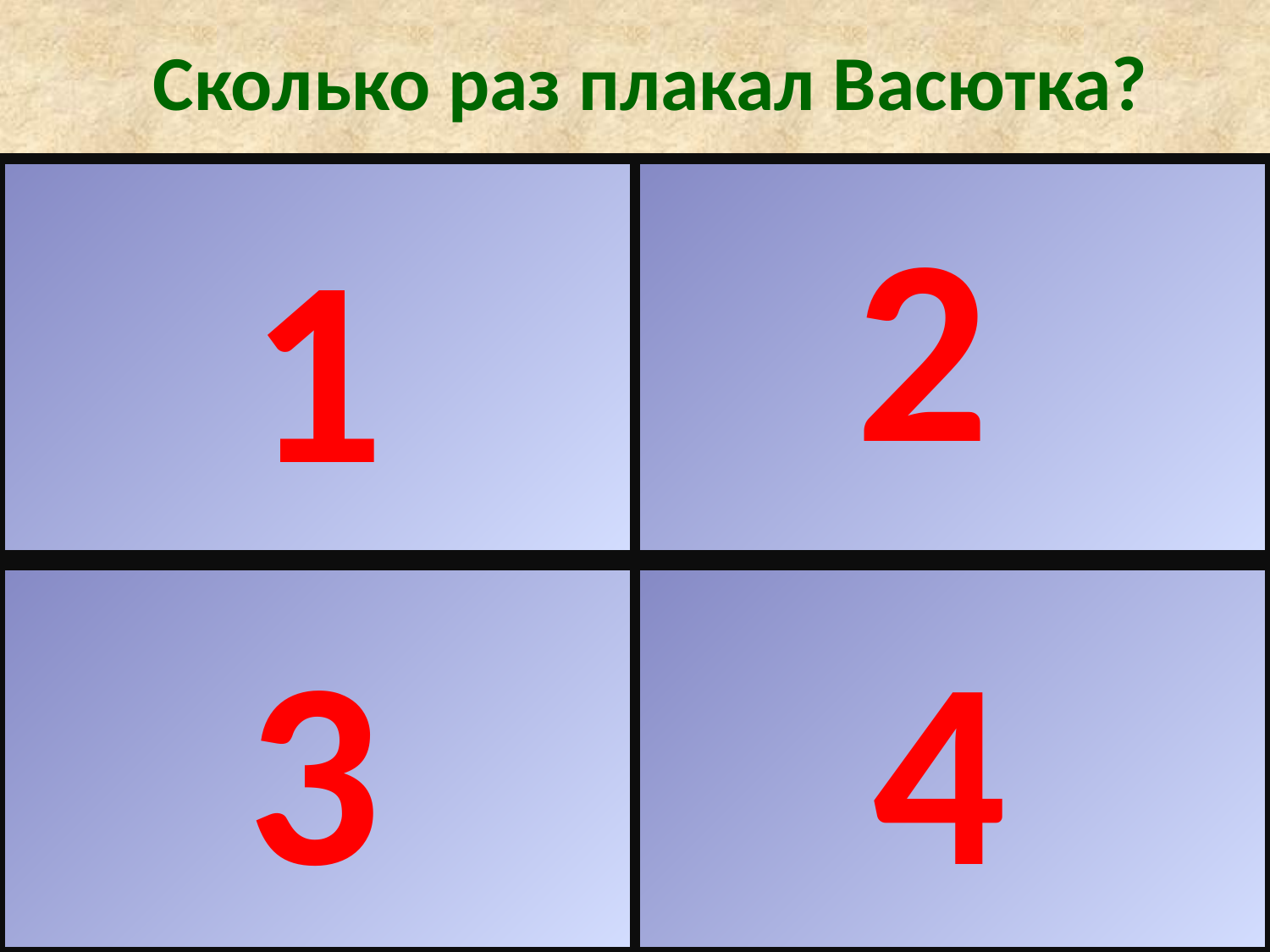

# Сколько раз плакал Васютка?
1
2

3
4